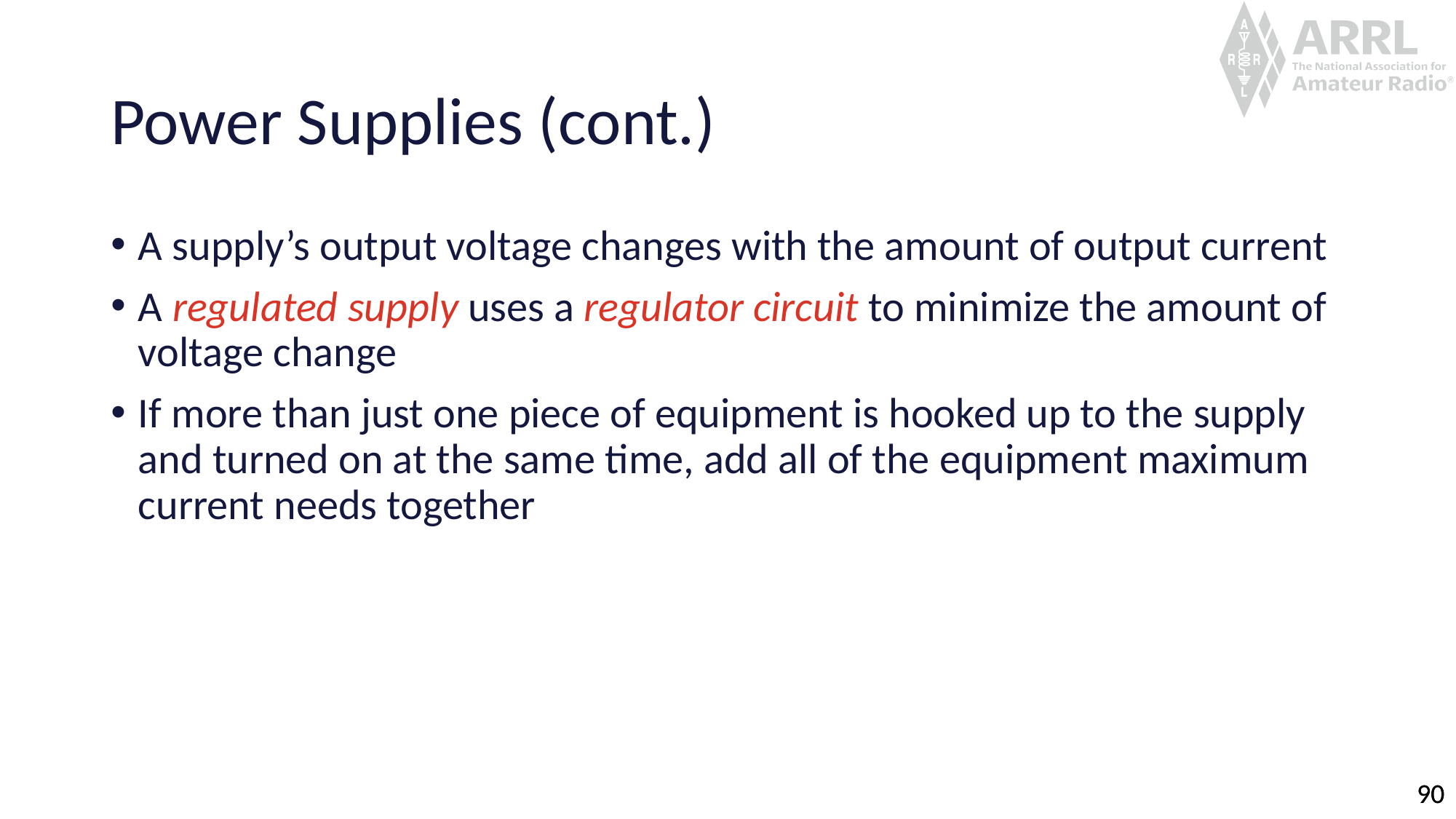

# Power Supplies (cont.)
A supply’s output voltage changes with the amount of output current
A regulated supply uses a regulator circuit to minimize the amount of voltage change
If more than just one piece of equipment is hooked up to the supply and turned on at the same time, add all of the equipment maximum current needs together